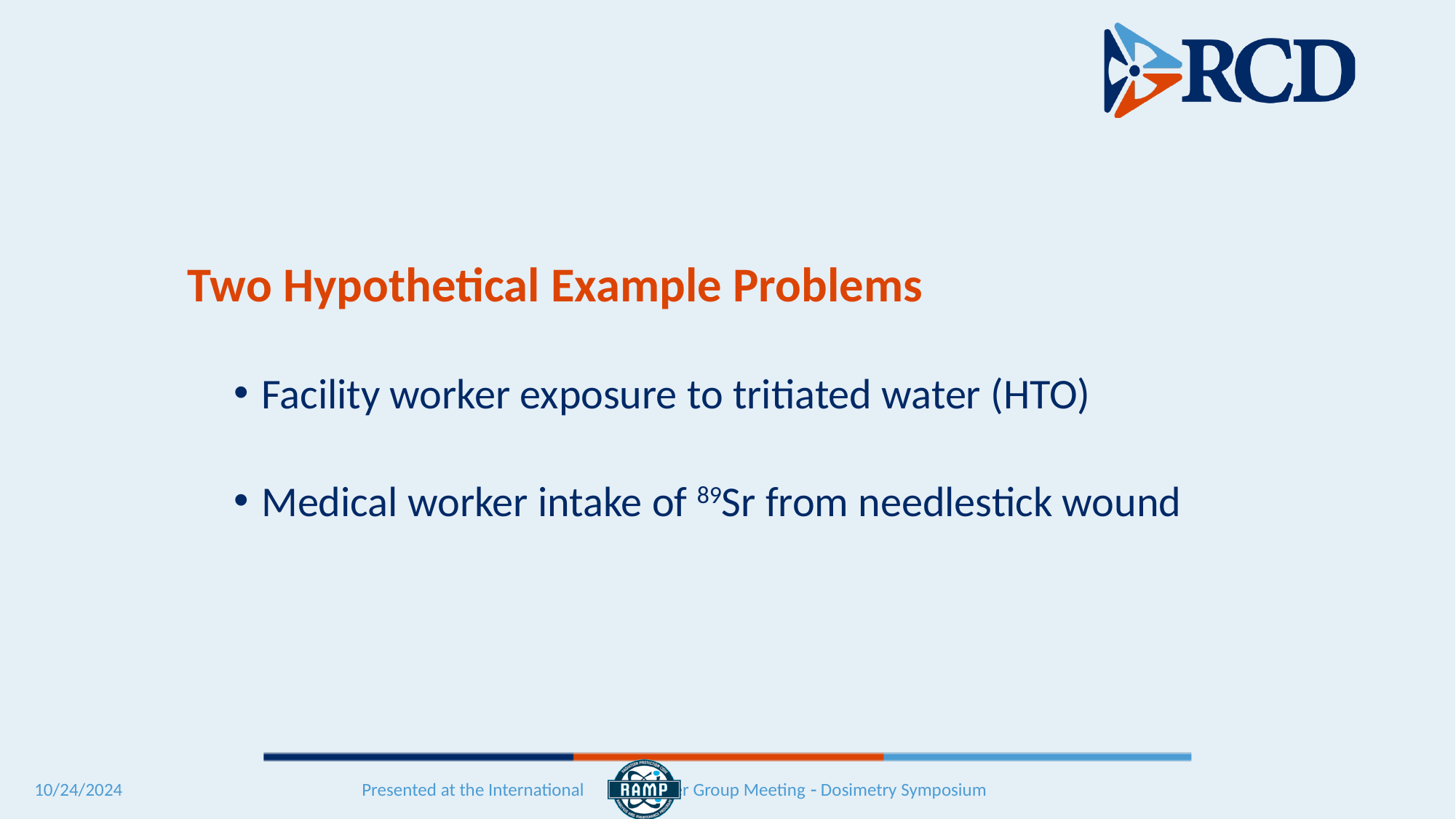

Two Hypothetical Example Problems
Facility worker exposure to tritiated water (HTO)

Medical worker intake of 89Sr from needlestick wound